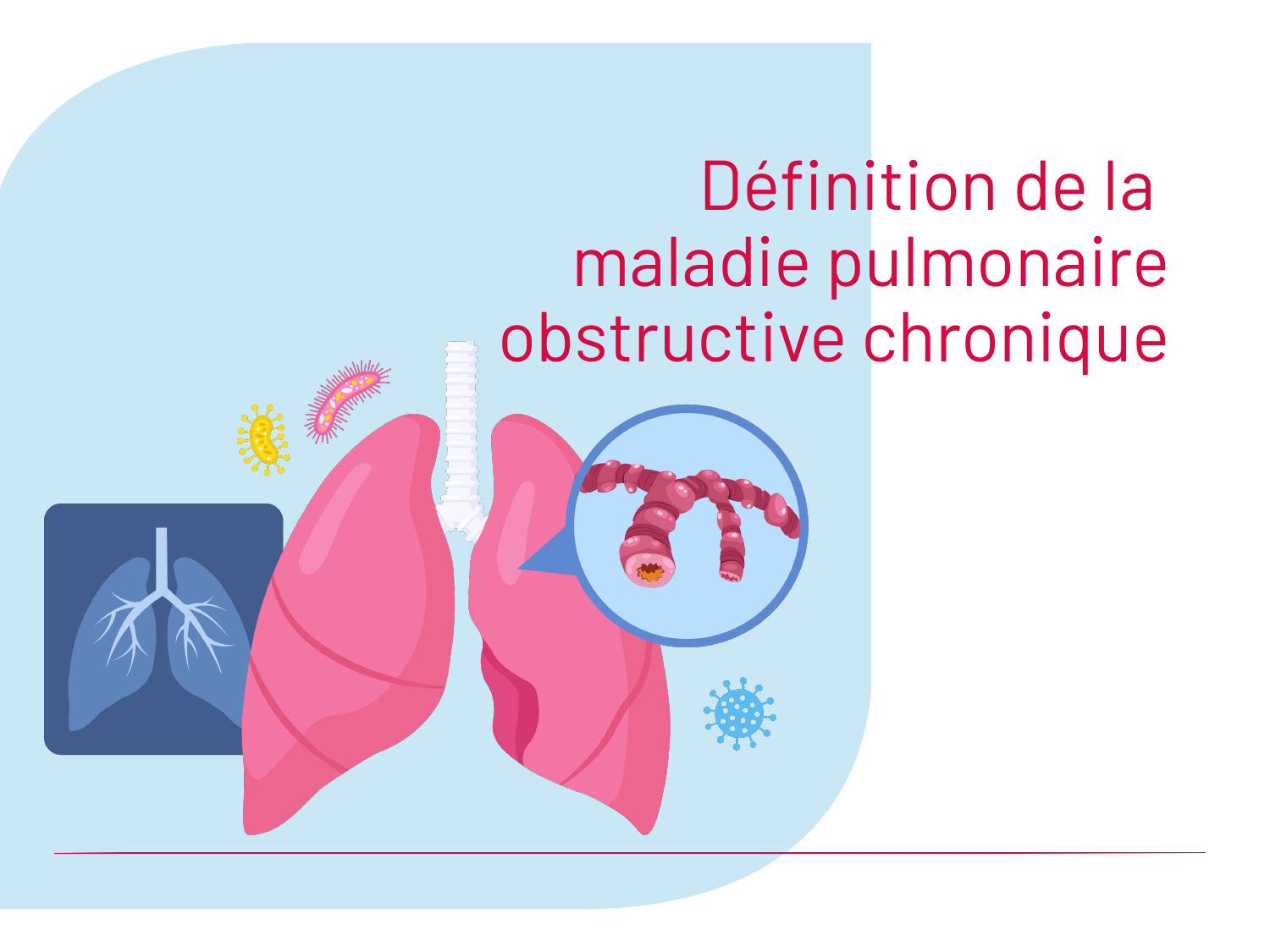

# Définition de la maladie pulmonaire obstructive chronique